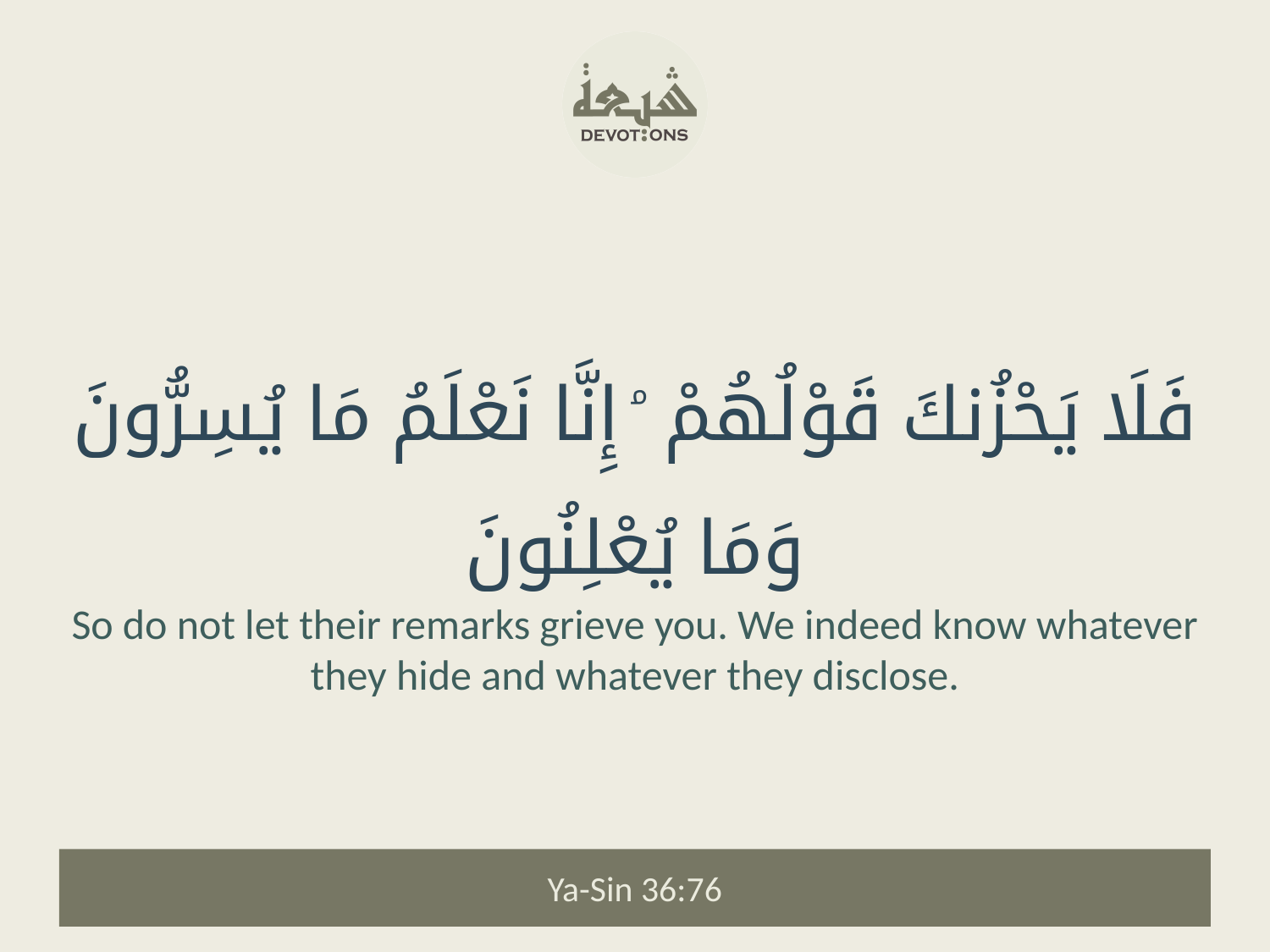

فَلَا يَحْزُنكَ قَوْلُهُمْ ۘ إِنَّا نَعْلَمُ مَا يُسِرُّونَ وَمَا يُعْلِنُونَ
So do not let their remarks grieve you. We indeed know whatever they hide and whatever they disclose.
Ya-Sin 36:76